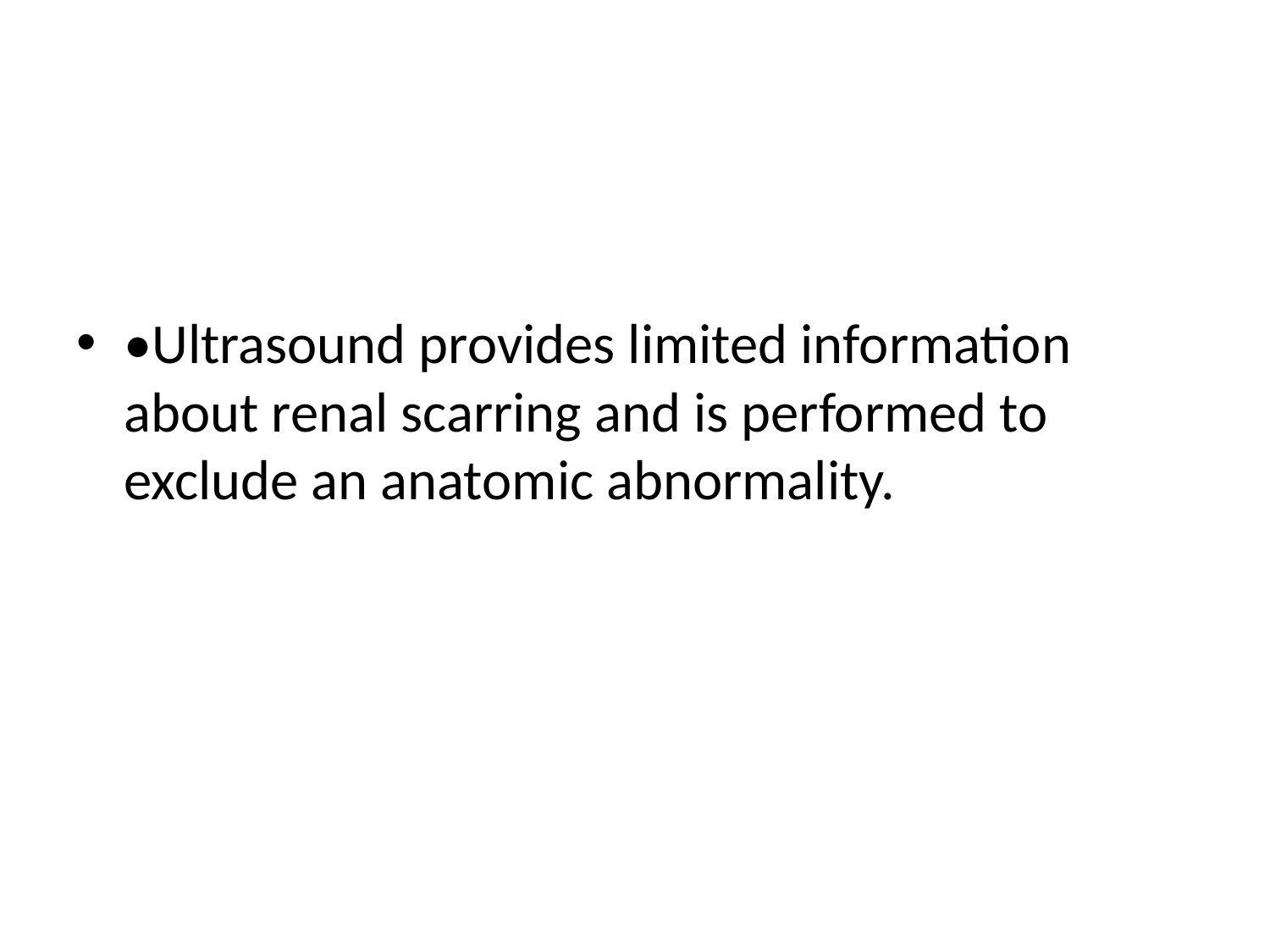

#

•Ultrasound provides limited information about renal scarring and is performed to exclude an anatomic abnormality.